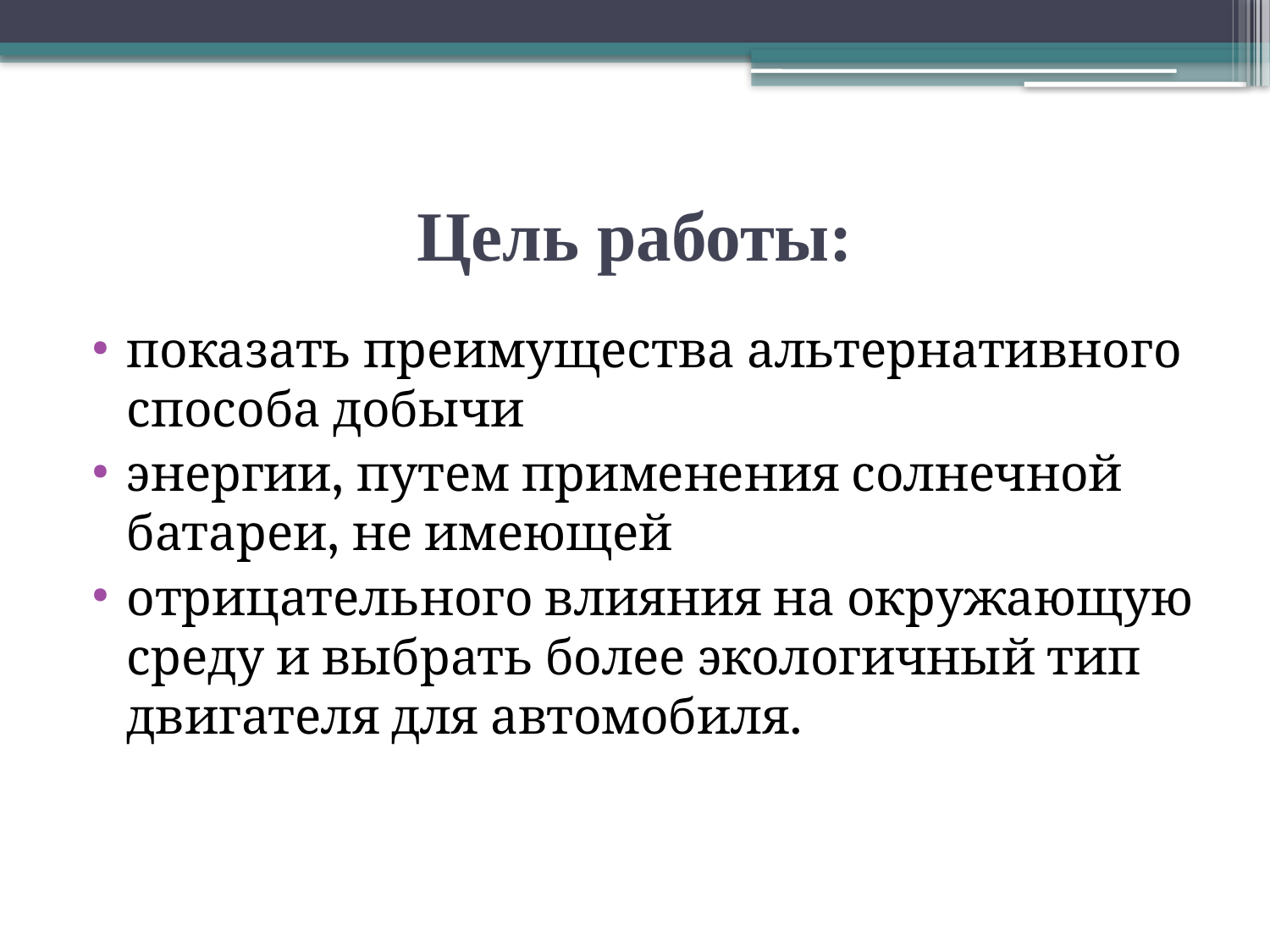

# Цель работы:
показать преимущества альтернативного способа добычи
энергии, путем применения солнечной батареи, не имеющей
отрицательного влияния на окружающую среду и выбрать более экологичный тип двигателя для автомобиля.